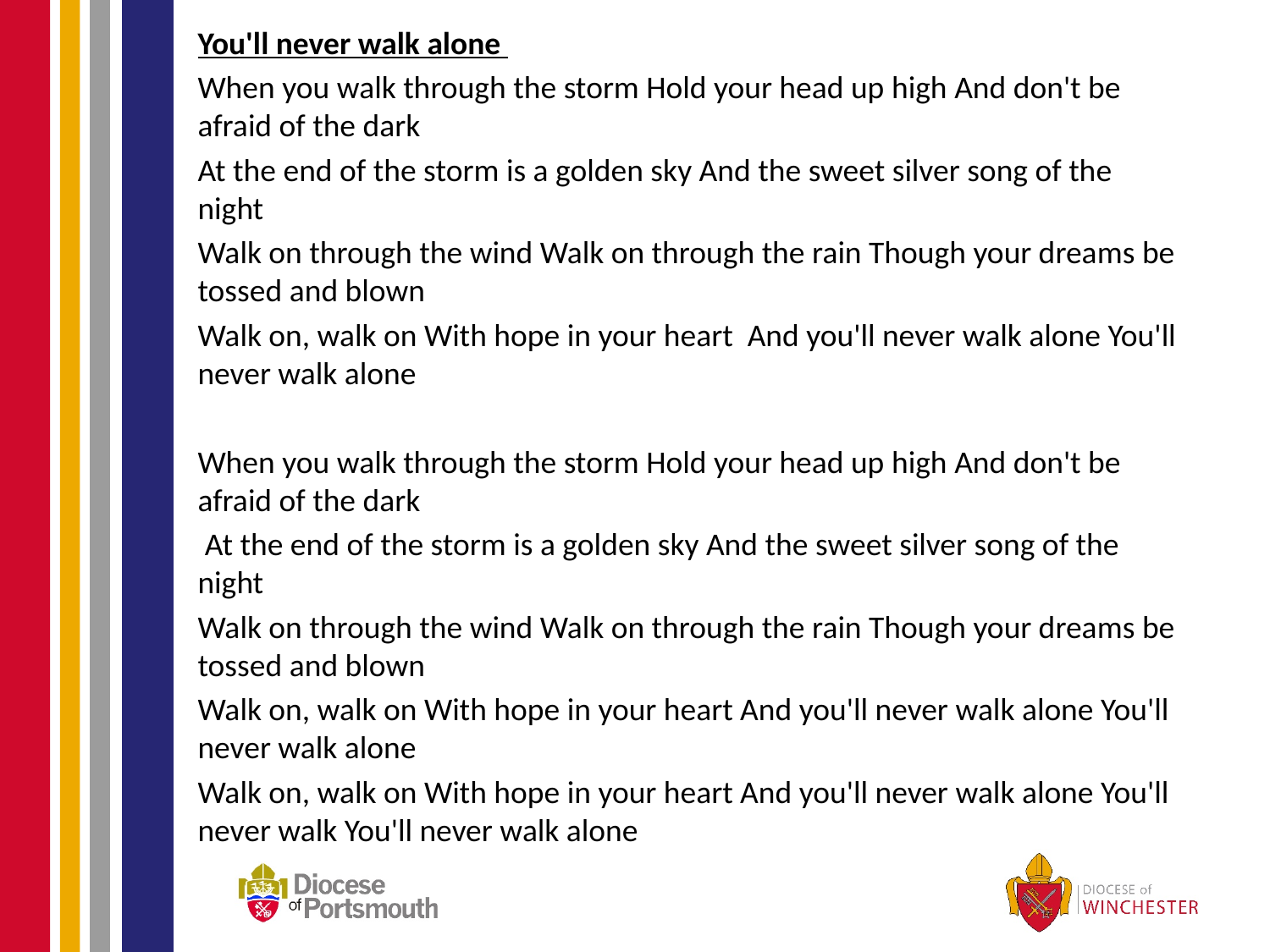

You'll never walk alone
When you walk through the storm Hold your head up high And don't be afraid of the dark
At the end of the storm is a golden sky And the sweet silver song of the night
Walk on through the wind Walk on through the rain Though your dreams be tossed and blown
Walk on, walk on With hope in your heart  And you'll never walk alone You'll never walk alone

When you walk through the storm Hold your head up high And don't be afraid of the dark
 At the end of the storm is a golden sky And the sweet silver song of the night
Walk on through the wind Walk on through the rain Though your dreams be tossed and blown
Walk on, walk on With hope in your heart And you'll never walk alone You'll never walk alone
Walk on, walk on With hope in your heart And you'll never walk alone You'll never walk You'll never walk alone